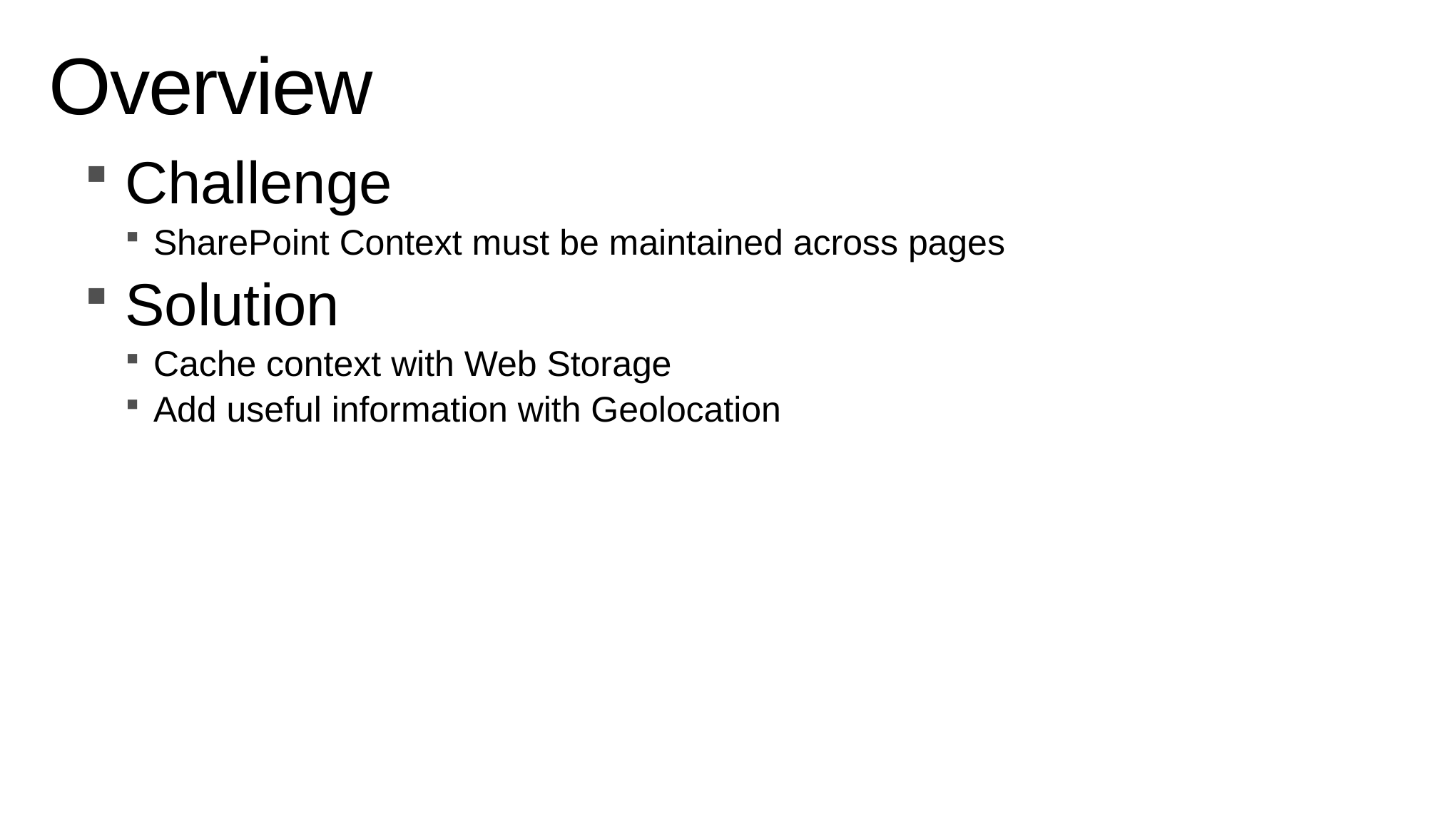

# Overview
Challenge
SharePoint Context must be maintained across pages
Solution
Cache context with Web Storage
Add useful information with Geolocation